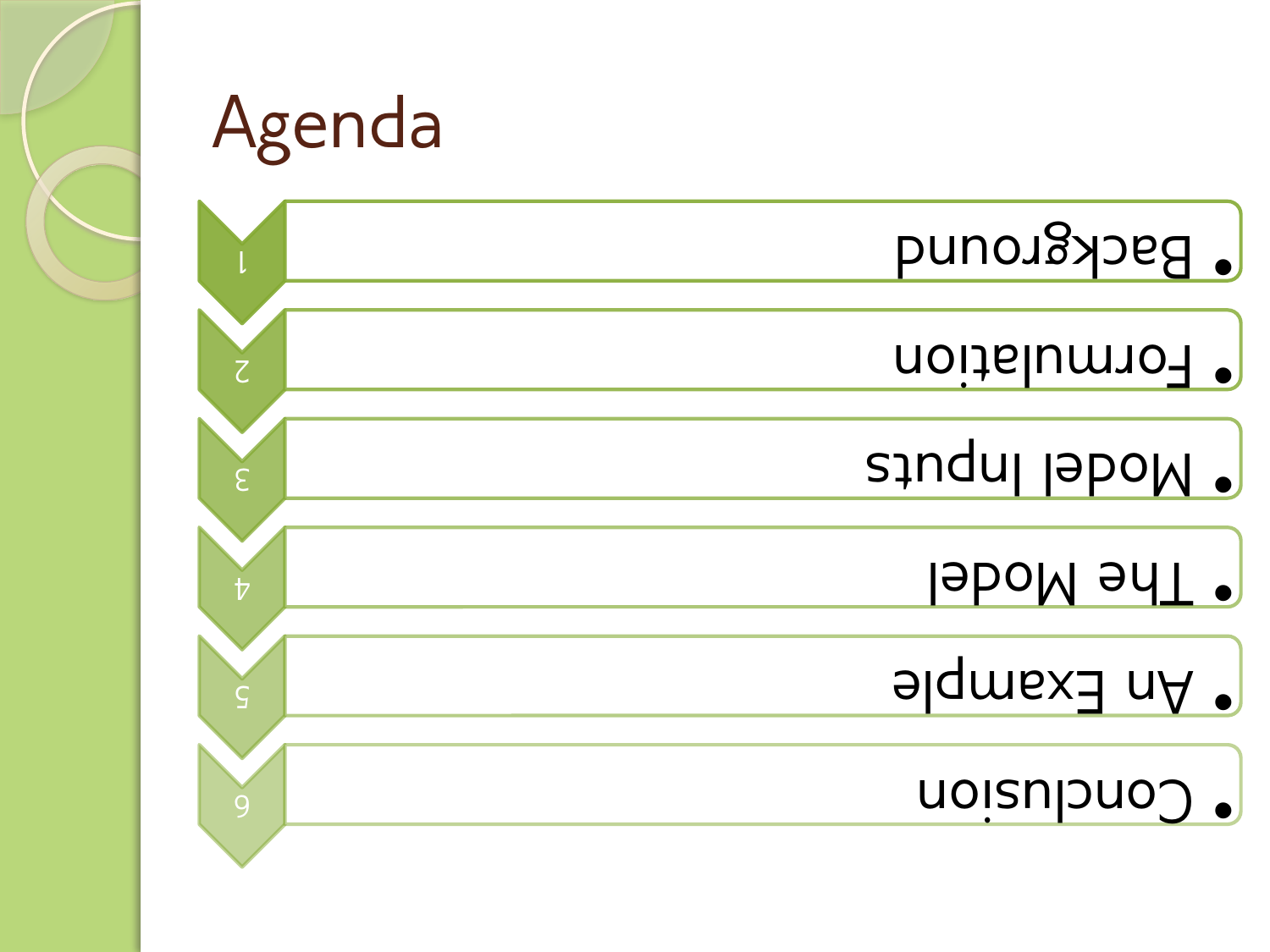

# Agenda
1
Background
2
Formulation
3
Model Inputs
4
The Model
5
An Example
6
Conclusion